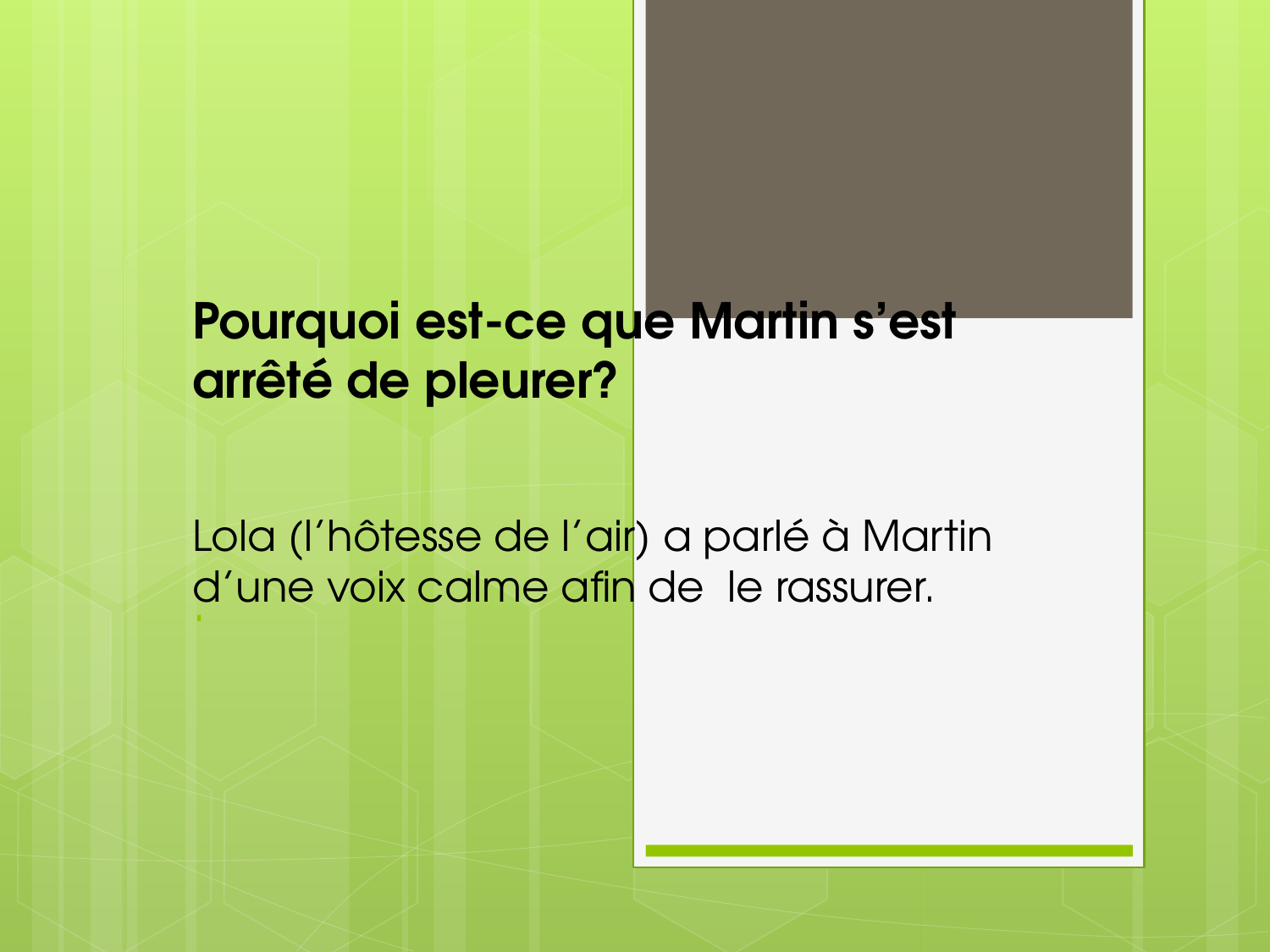

# .
Pourquoi est-ce que Martin s’est arrêté de pleurer?

Lola (l’hôtesse de l’air) a parlé à Martin d’une voix calme afin de  le rassurer.